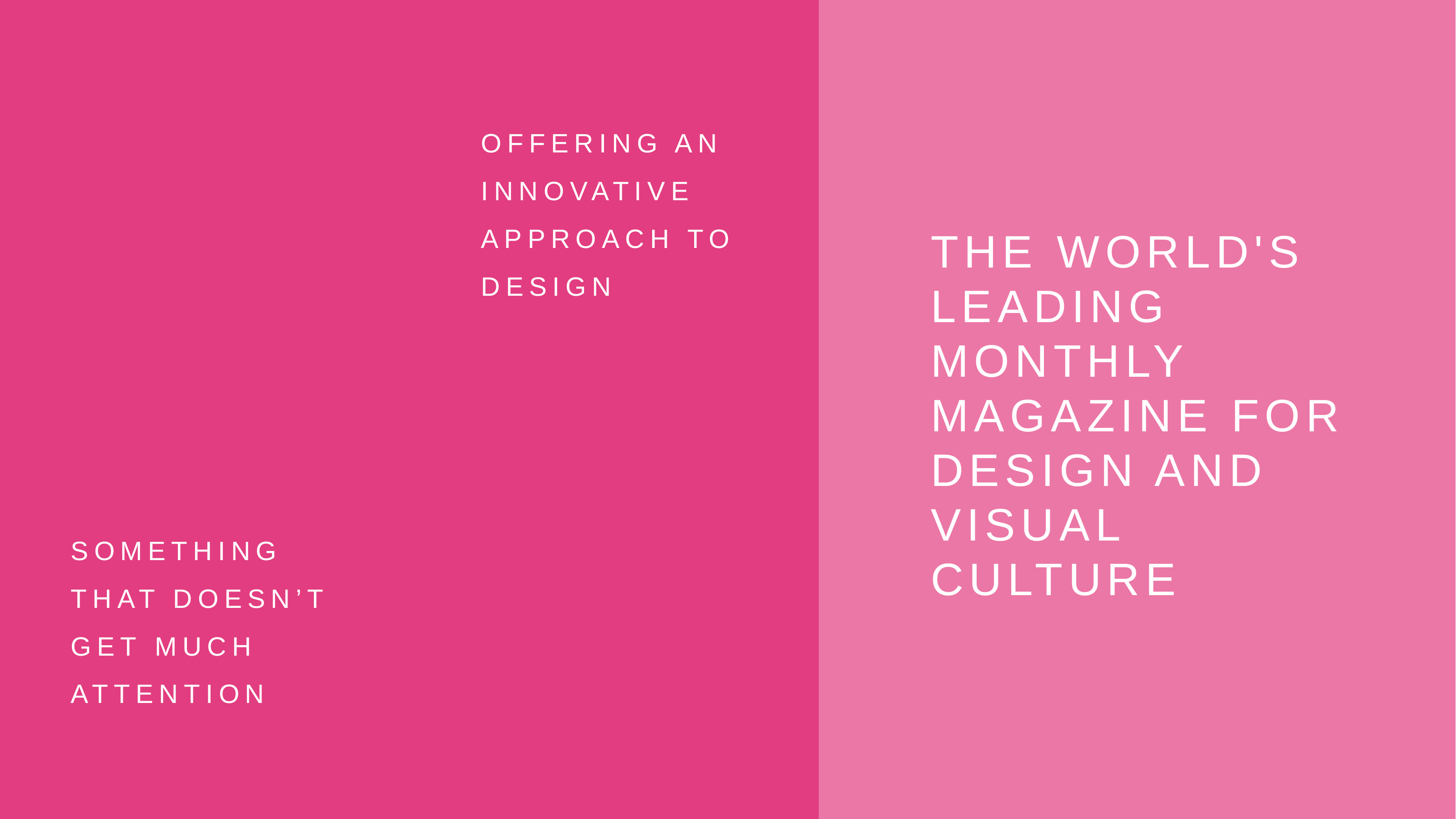

OFFERING AN INNOVATIVE APPROACH TO DESIGN
THE WORLD'S LEADING MONTHLY MAGAZINE FOR DESIGN AND VISUAL CULTURE

SOMETHING THAT DOESN’T GET MUCH ATTENTION